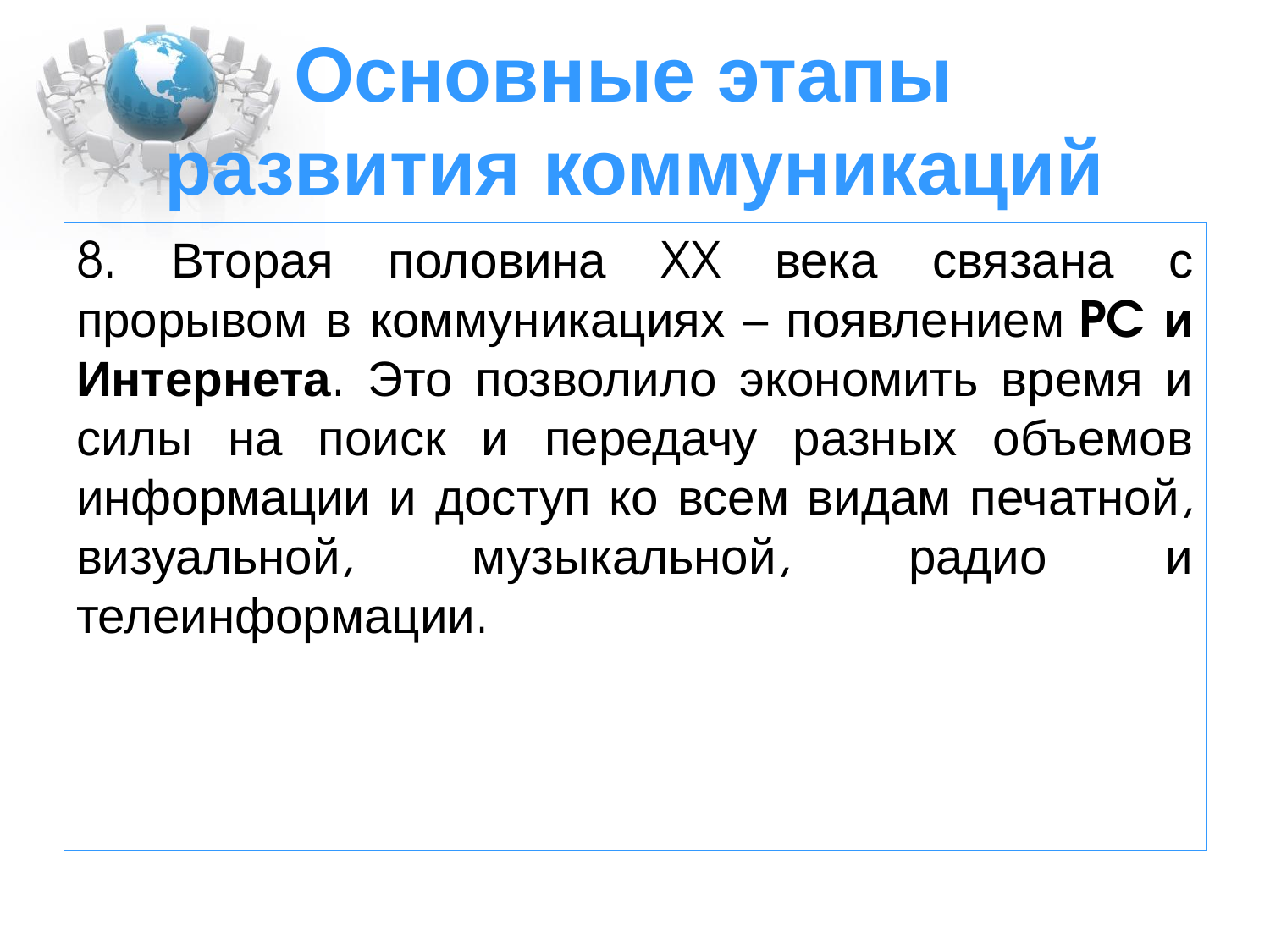

# Основные этапы развития коммуникаций
8. Вторая половина XX века связана с прорывом в коммуникациях – появлением PC и Интернета. Это позволило экономить время и силы на поиск и передачу разных объемов информации и доступ ко всем видам печатной, визуальной, музыкальной, радио и телеинформации.